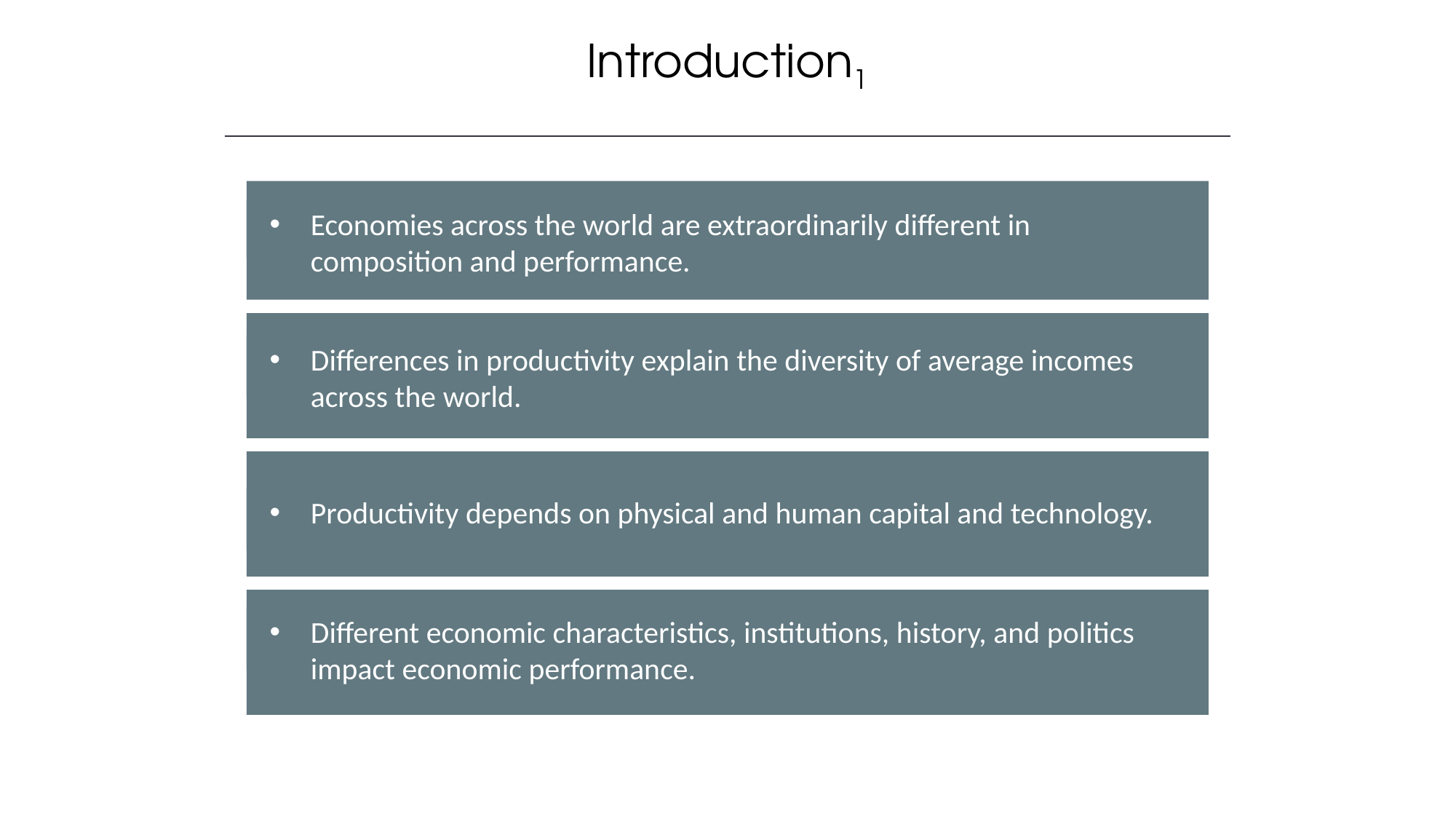

Introduction1

Economies across the world are extraordinarily different in composition and performance.

Differences in productivity explain the diversity of average incomes across the world.

Productivity depends on physical and human capital and technology.

Different economic characteristics, institutions, history, and politics impact economic performance.